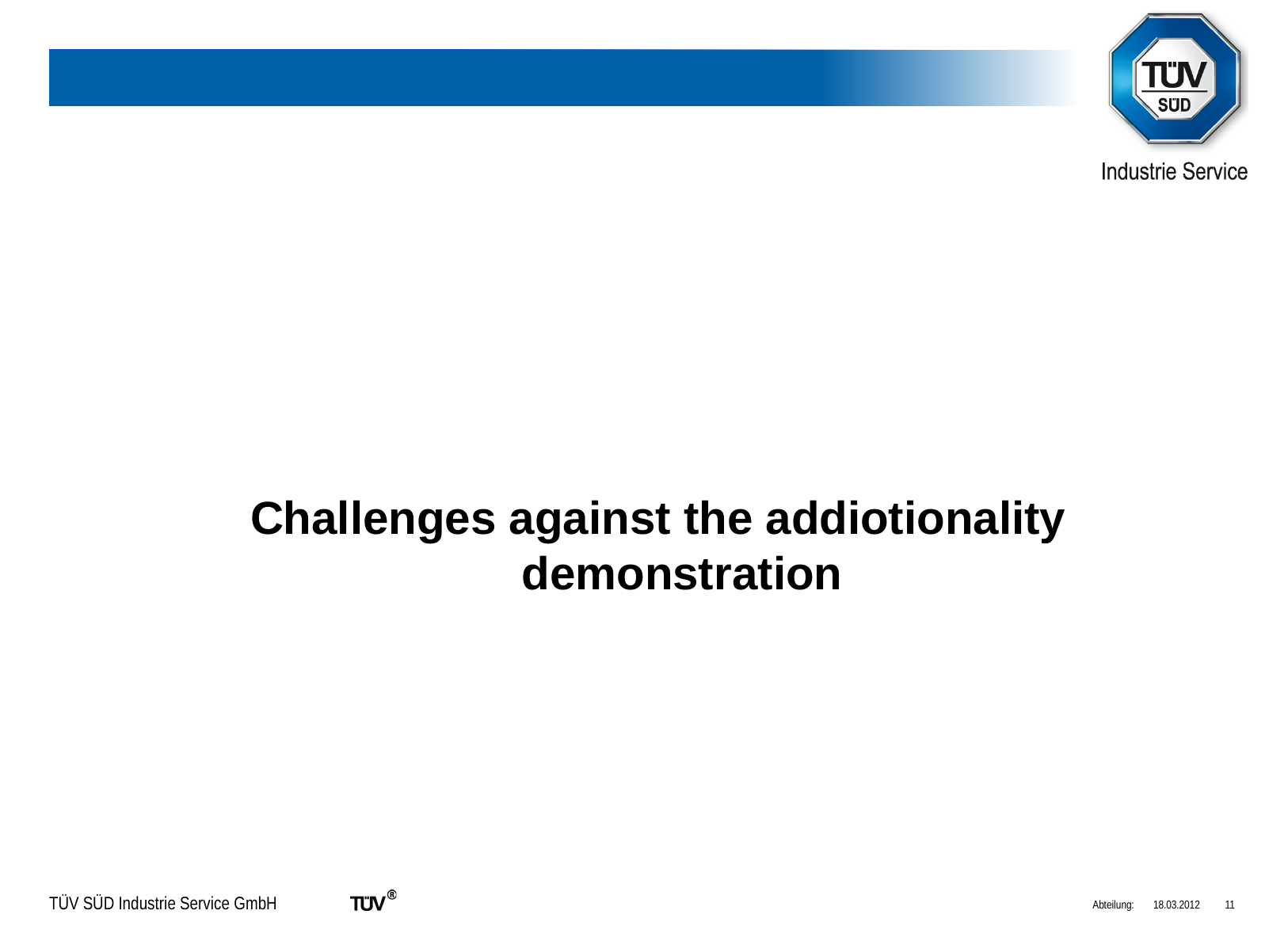

#

Challenges against the addiotionality demonstration
Abteilung:
18.03.2012
11